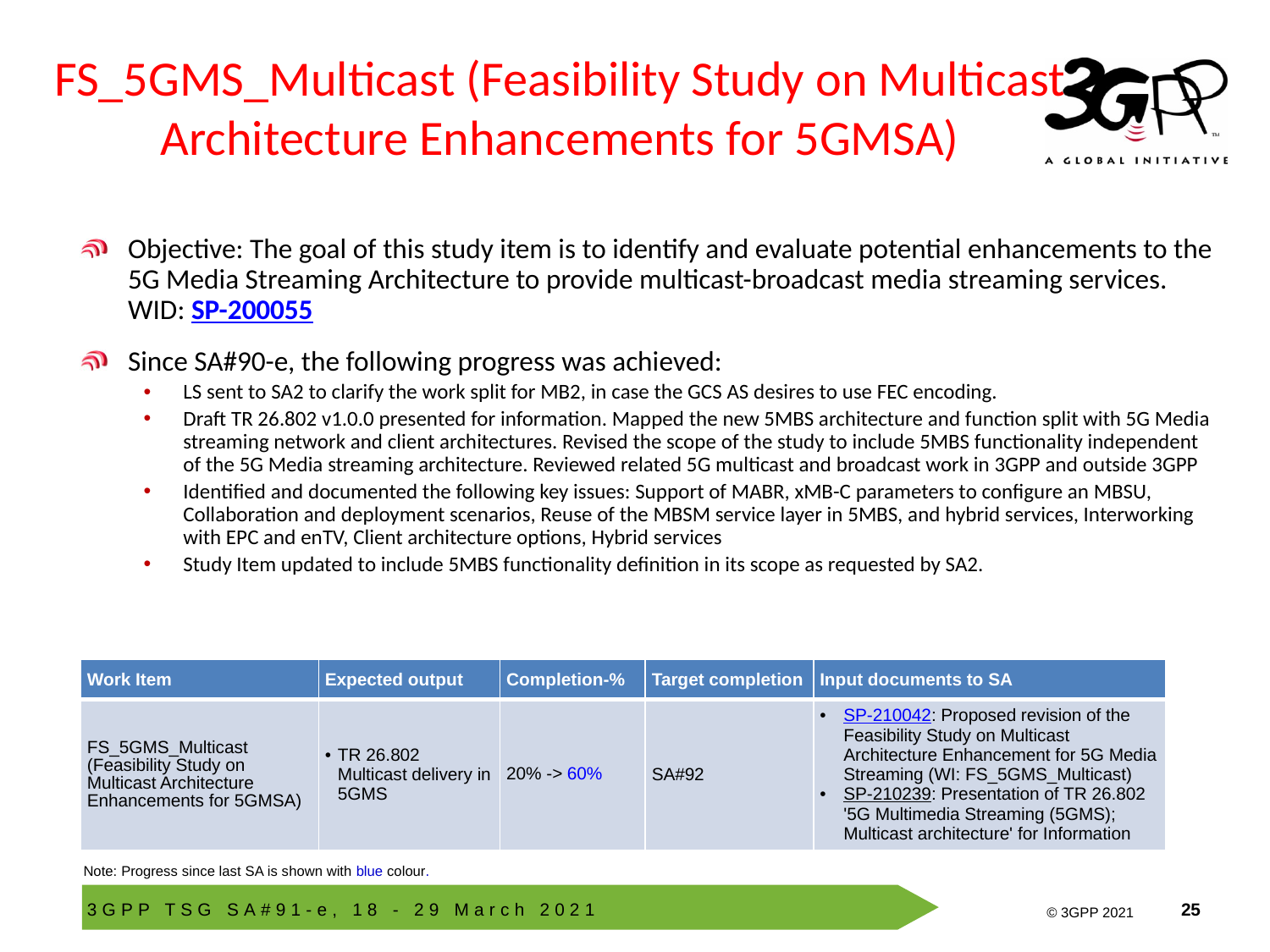

# FS_5GMS_Multicast (Feasibility Study on Multicast Architecture Enhancements for 5GMSA)
Objective: The goal of this study item is to identify and evaluate potential enhancements to the 5G Media Streaming Architecture to provide multicast-broadcast media streaming services. WID: SP-200055
Since SA#90-e, the following progress was achieved:
LS sent to SA2 to clarify the work split for MB2, in case the GCS AS desires to use FEC encoding.
Draft TR 26.802 v1.0.0 presented for information. Mapped the new 5MBS architecture and function split with 5G Media streaming network and client architectures. Revised the scope of the study to include 5MBS functionality independent of the 5G Media streaming architecture. Reviewed related 5G multicast and broadcast work in 3GPP and outside 3GPP
Identified and documented the following key issues: Support of MABR, xMB-C parameters to configure an MBSU, Collaboration and deployment scenarios, Reuse of the MBSM service layer in 5MBS, and hybrid services, Interworking with EPC and enTV, Client architecture options, Hybrid services
Study Item updated to include 5MBS functionality definition in its scope as requested by SA2.

| Work Item | Expected output | Completion-% | Target completion | Input documents to SA |
| --- | --- | --- | --- | --- |
| FS\_5GMS\_Multicast (Feasibility Study on Multicast Architecture Enhancements for 5GMSA) | TR 26.802 Multicast delivery in 5GMS | 20% -> 60% | SA#92 | SP-210042: Proposed revision of the Feasibility Study on Multicast Architecture Enhancement for 5G Media Streaming (WI: FS\_5GMS\_Multicast) SP-210239: Presentation of TR 26.802 '5G Multimedia Streaming (5GMS); Multicast architecture' for Information |
Note: Progress since last SA is shown with blue colour.